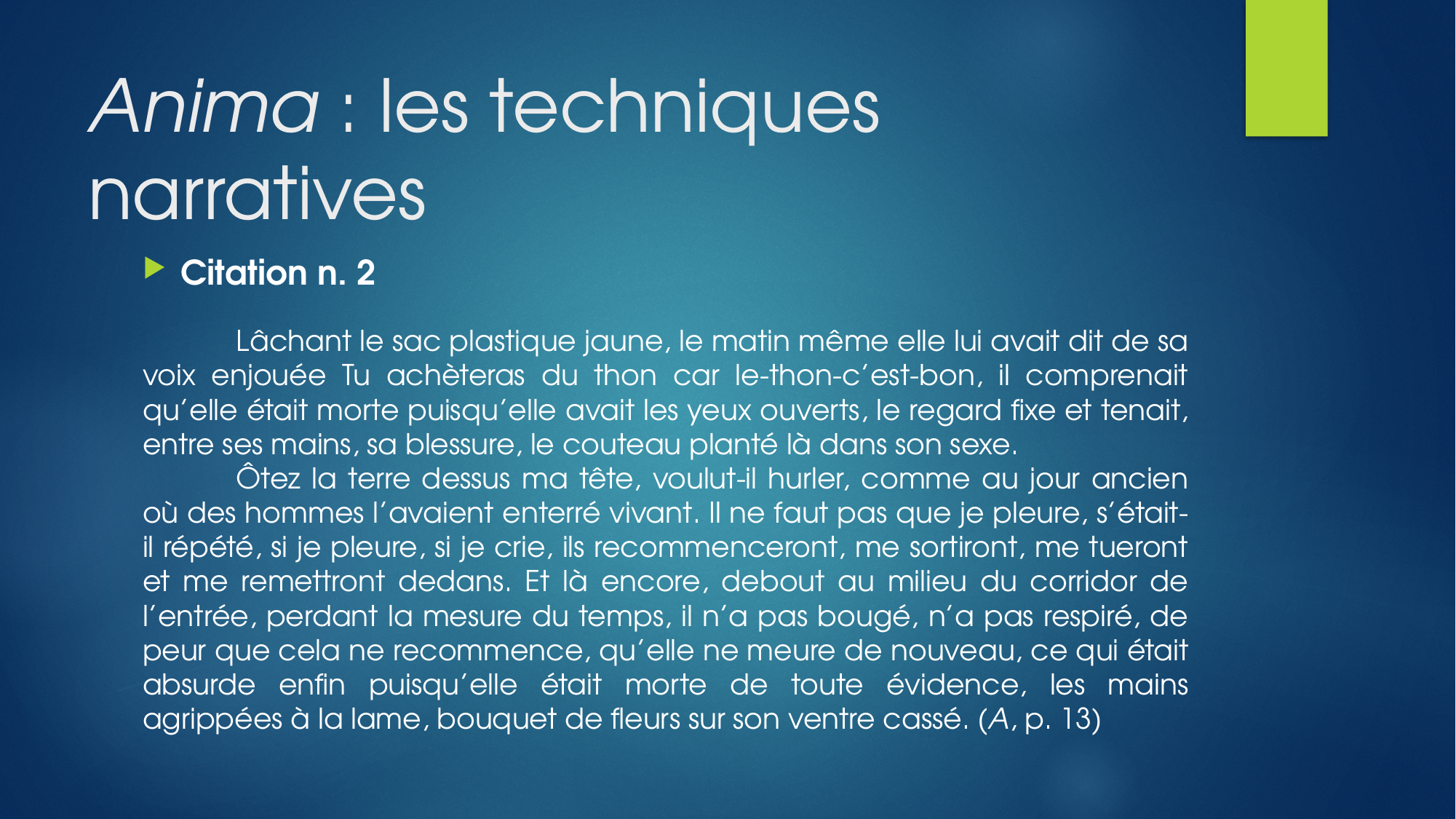

# Anima : les techniques narratives
Citation n. 2

	Lâchant le sac plastique jaune, le matin même elle lui avait dit de sa voix enjouée Tu achèteras du thon car le-thon-c’est-bon, il comprenait qu’elle était morte puisqu’elle avait les yeux ouverts, le regard fixe et tenait, entre ses mains, sa blessure, le couteau planté là dans son sexe.
	Ôtez la terre dessus ma tête, voulut-il hurler, comme au jour ancien où des hommes l’avaient enterré vivant. Il ne faut pas que je pleure, s’était-il répété, si je pleure, si je crie, ils recommenceront, me sortiront, me tueront et me remettront dedans. Et là encore, debout au milieu du corridor de l’entrée, perdant la mesure du temps, il n’a pas bougé, n’a pas respiré, de peur que cela ne recommence, qu’elle ne meure de nouveau, ce qui était absurde enfin puisqu’elle était morte de toute évidence, les mains agrippées à la lame, bouquet de fleurs sur son ventre cassé. (A, p. 13)